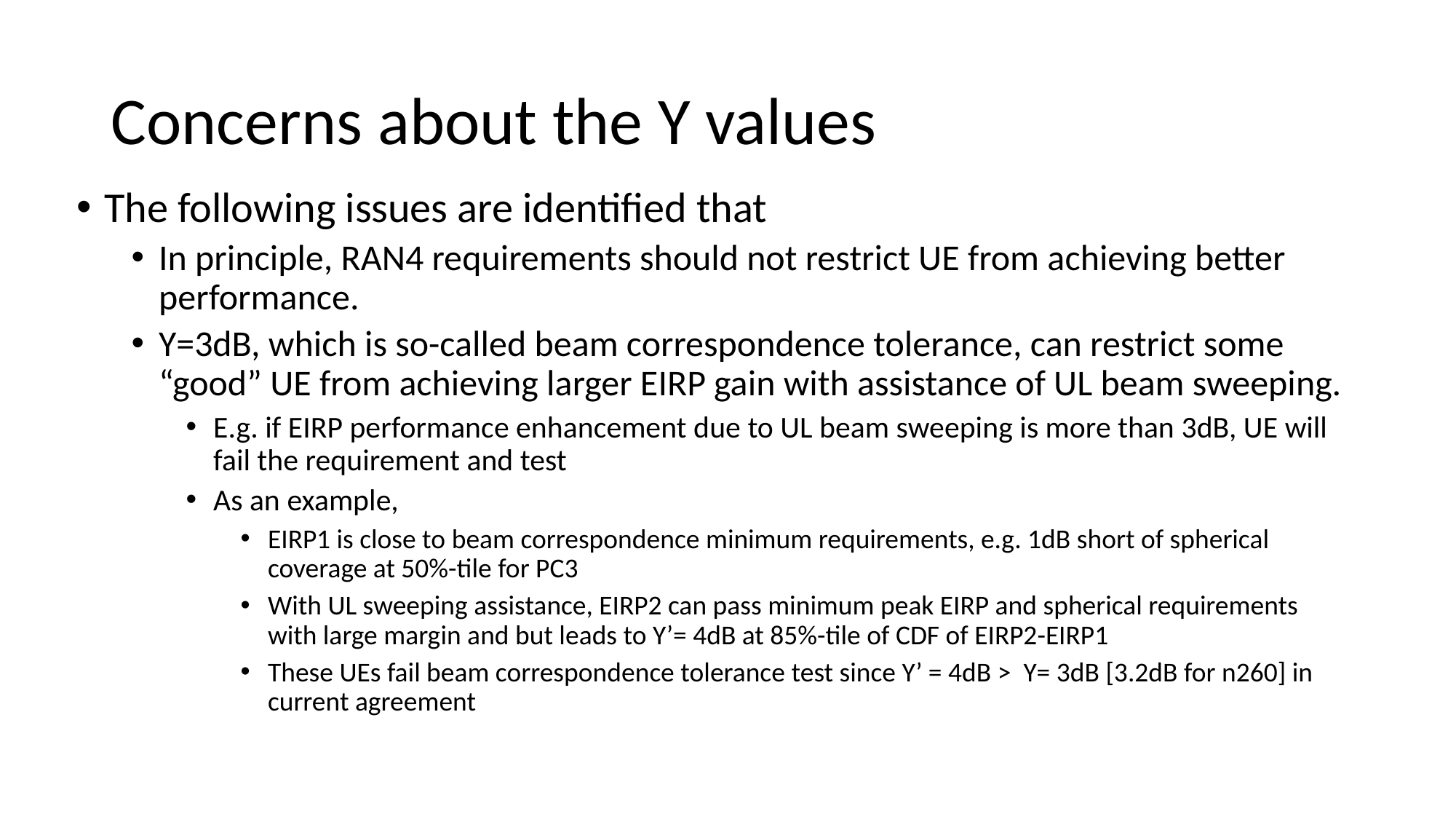

# Concerns about the Y values
The following issues are identified that
In principle, RAN4 requirements should not restrict UE from achieving better performance.
Y=3dB, which is so-called beam correspondence tolerance, can restrict some “good” UE from achieving larger EIRP gain with assistance of UL beam sweeping.
E.g. if EIRP performance enhancement due to UL beam sweeping is more than 3dB, UE will fail the requirement and test
As an example,
EIRP1 is close to beam correspondence minimum requirements, e.g. 1dB short of spherical coverage at 50%-tile for PC3
With UL sweeping assistance, EIRP2 can pass minimum peak EIRP and spherical requirements with large margin and but leads to Y’= 4dB at 85%-tile of CDF of EIRP2-EIRP1
These UEs fail beam correspondence tolerance test since Y’ = 4dB >  Y= 3dB [3.2dB for n260] in current agreement